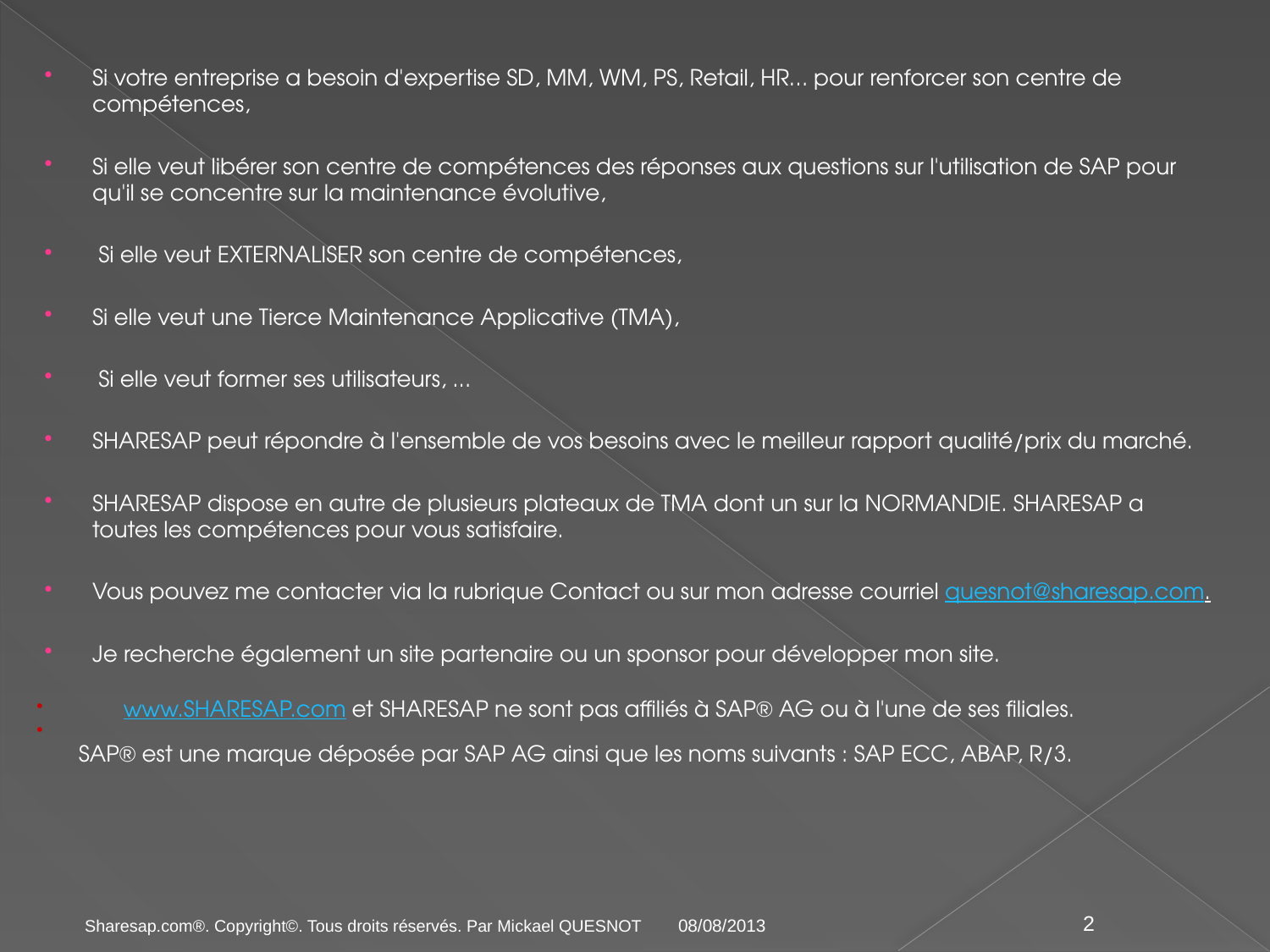

Si votre entreprise a besoin d'expertise SD, MM, WM, PS, Retail, HR… pour renforcer son centre de compétences,

Si elle veut libérer son centre de compétences des réponses aux questions sur l'utilisation de SAP pour qu'il se concentre sur la maintenance évolutive,

 Si elle veut EXTERNALISER son centre de compétences,

Si elle veut une Tierce Maintenance Applicative (TMA),

 Si elle veut former ses utilisateurs, ...

SHARESAP peut répondre à l'ensemble de vos besoins avec le meilleur rapport qualité/prix du marché.

SHARESAP dispose en autre de plusieurs plateaux de TMA dont un sur la NORMANDIE. SHARESAP a toutes les compétences pour vous satisfaire.

Vous pouvez me contacter via la rubrique Contact ou sur mon adresse courriel quesnot@sharesap.com.

Je recherche également un site partenaire ou un sponsor pour développer mon site.

	www.SHARESAP.com et SHARESAP ne sont pas affiliés à SAP® AG ou à l'une de ses filiales.
SAP® est une marque déposée par SAP AG ainsi que les noms suivants : SAP ECC, ABAP, R/3.
08/08/2013
Sharesap.com®. Copyright©. Tous droits réservés. Par Mickael QUESNOT
2